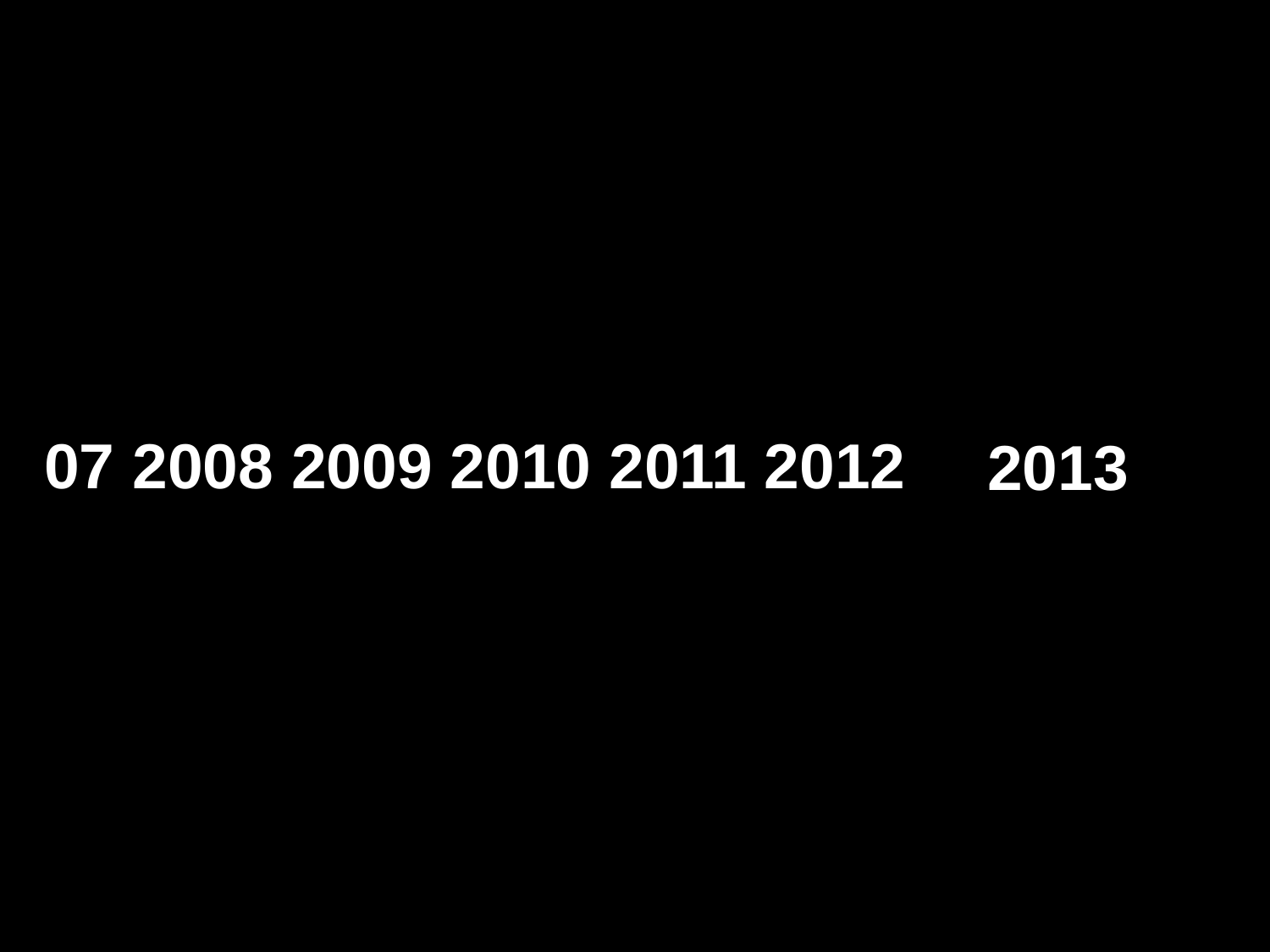

07 2008 2009 2010 2011 2012
2013